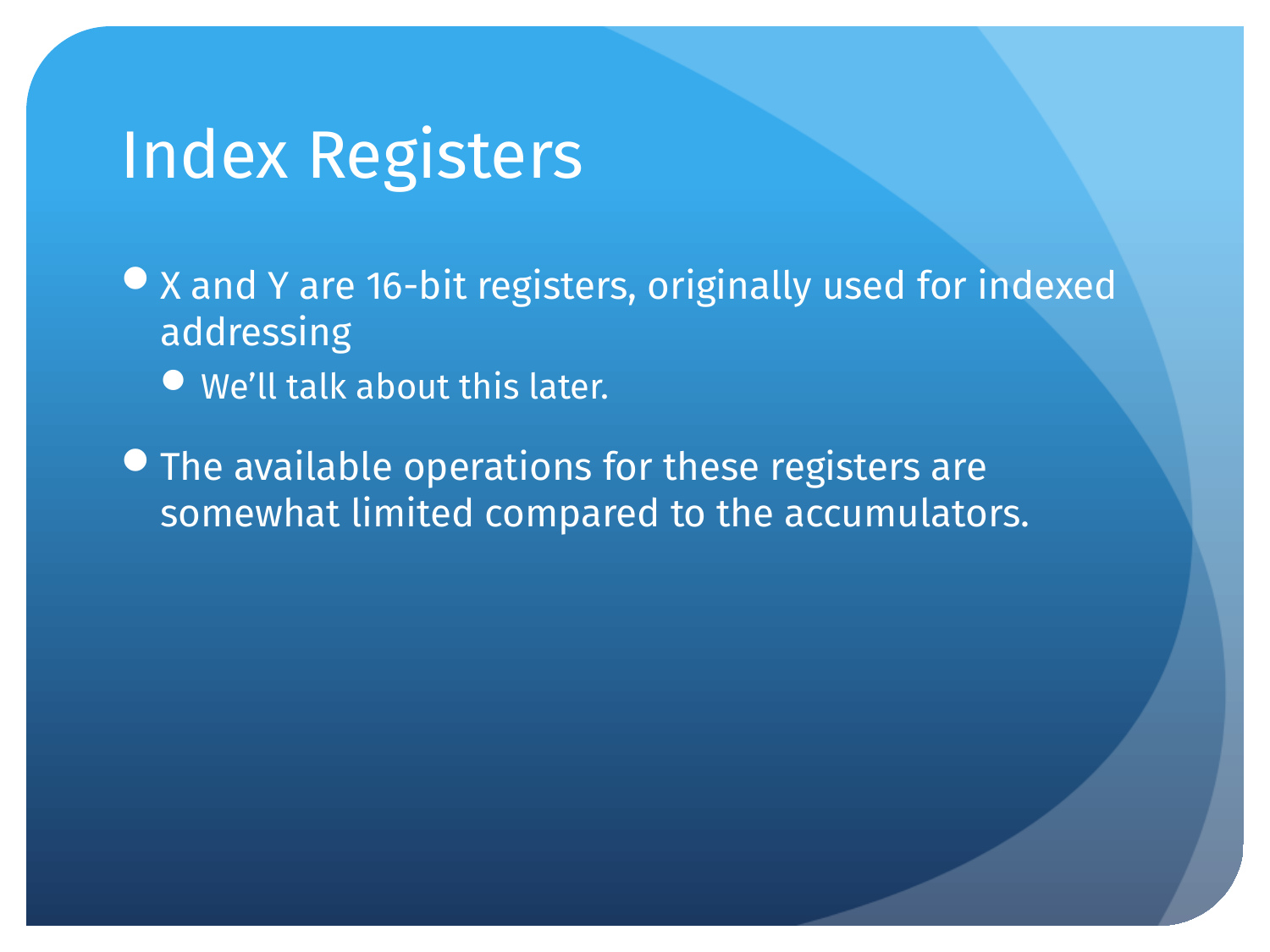

# Index Registers
X and Y are 16-bit registers, originally used for indexed addressing
We’ll talk about this later.
The available operations for these registers are somewhat limited compared to the accumulators.